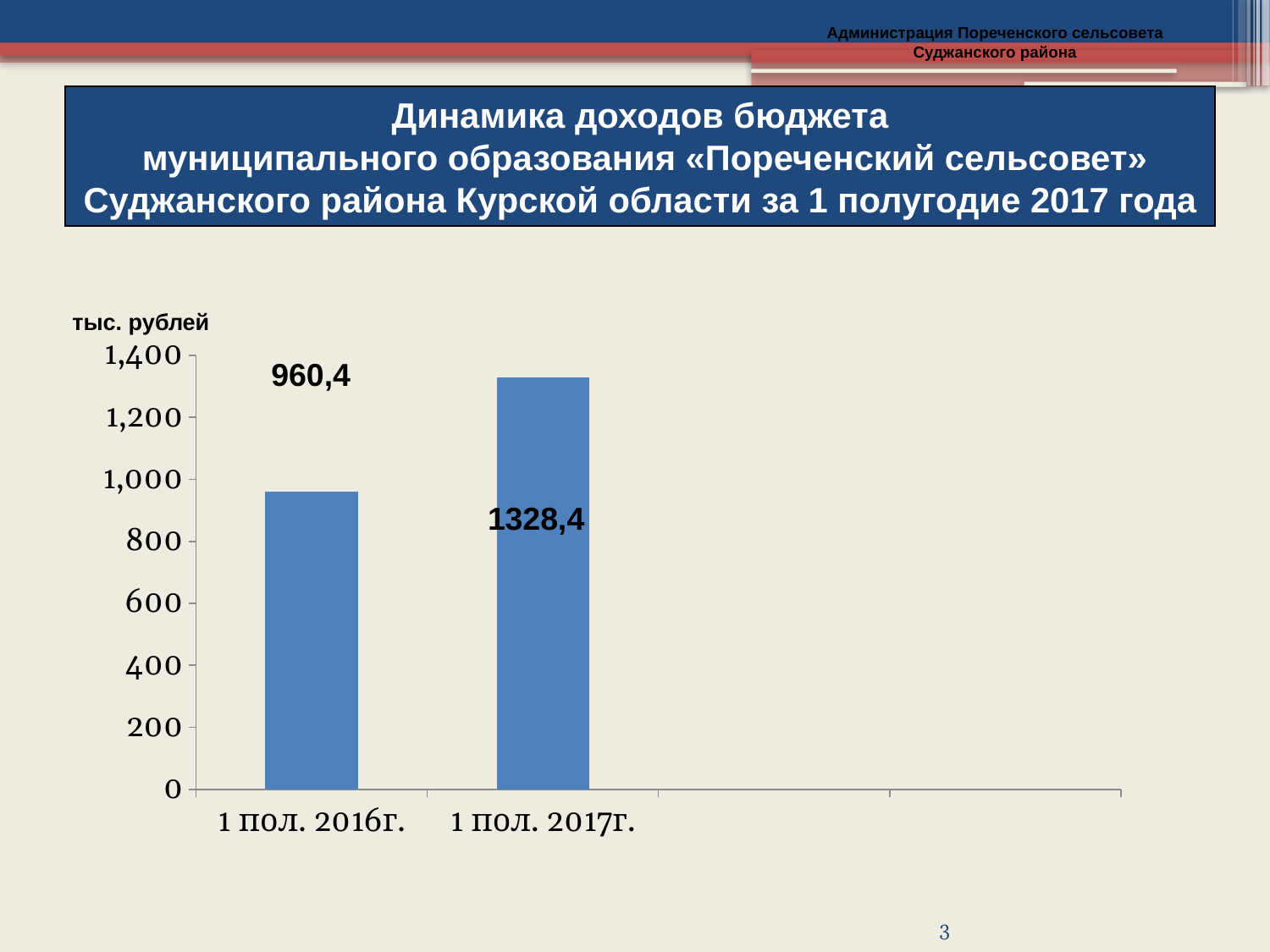

Администрация Пореченского сельсовета Суджанского района
Динамика доходов бюджета
 муниципального образования «Пореченский сельсовет»
Суджанского района Курской области за 1 полугодие 2017 года
тыс. рублей

### Chart

| Category | Бюджет Боковского сельского поселения |  |
|---|---|---|
| 1 пол. 2016г. | 960.4 | None |
| 1 пол. 2017г. | 1328.4 | None |
960,4

1328,4
3